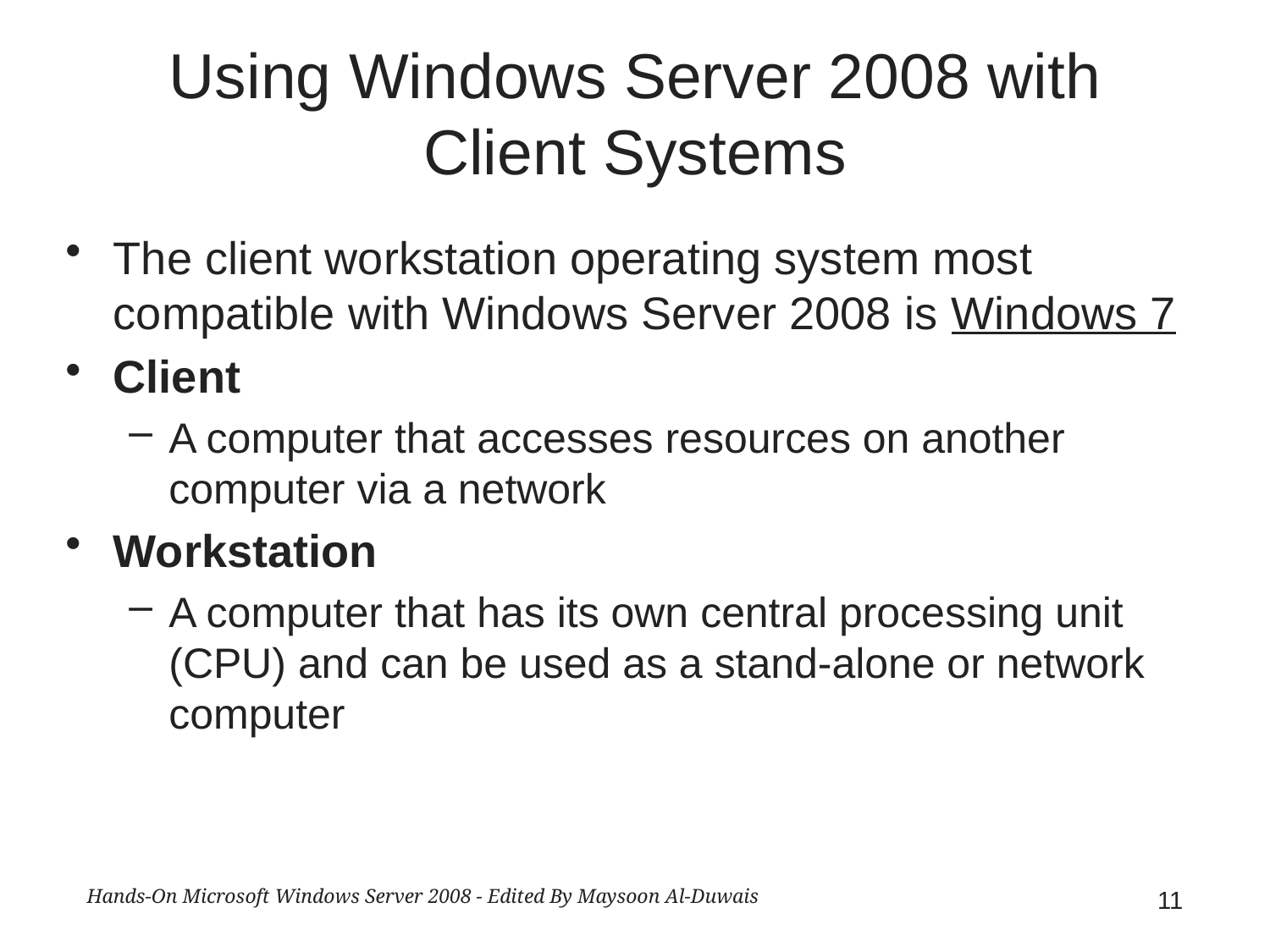

# Using Windows Server 2008 with Client Systems
The client workstation operating system most compatible with Windows Server 2008 is Windows 7
Client
A computer that accesses resources on another computer via a network
Workstation
A computer that has its own central processing unit (CPU) and can be used as a stand-alone or network computer
Hands-On Microsoft Windows Server 2008 - Edited By Maysoon Al-Duwais
11